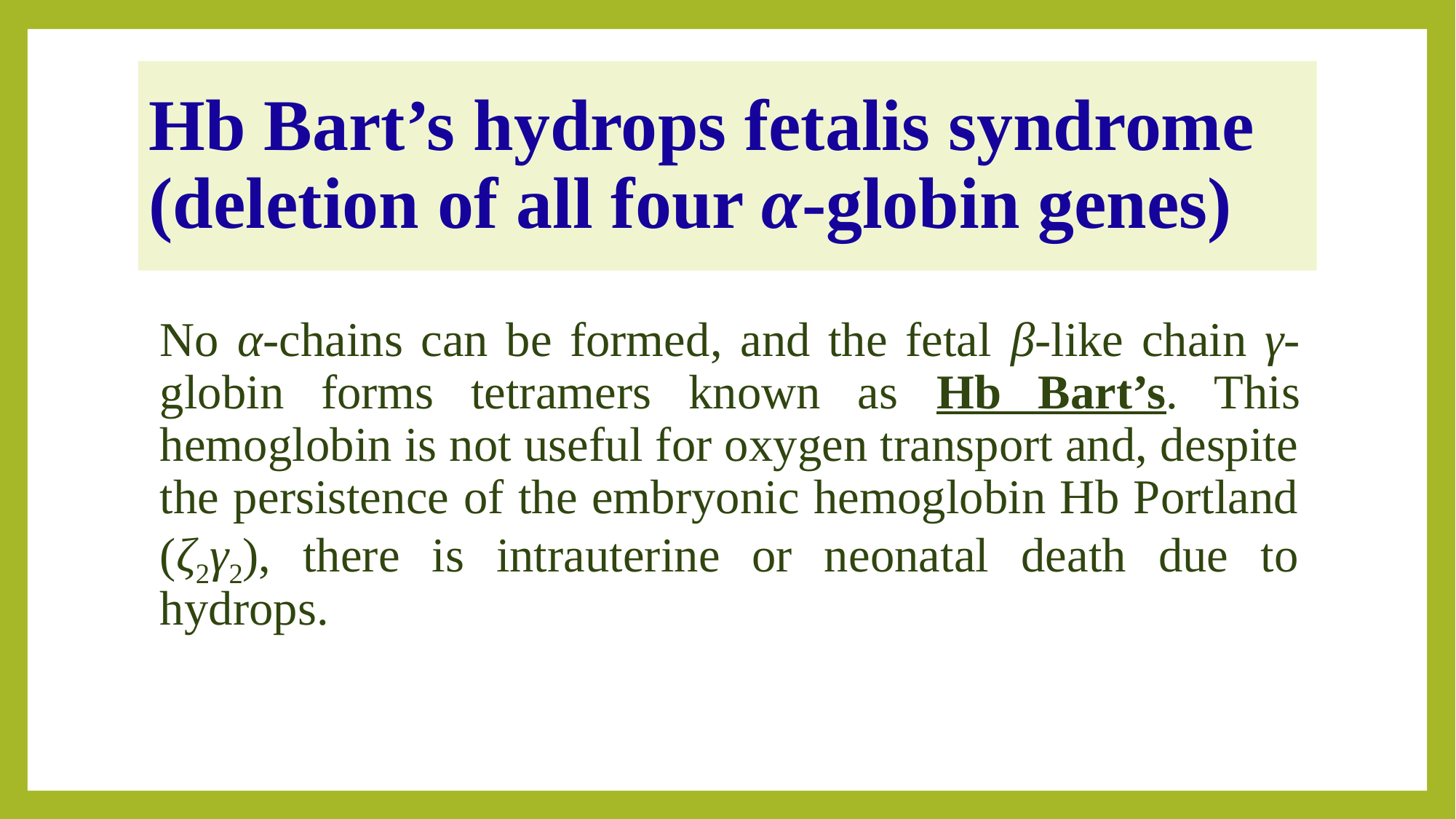

# Hb Bart’s hydrops fetalis syndrome (deletion of all four α-globin genes)
No α-chains can be formed, and the fetal β-like chain γ-globin forms tetramers known as Hb Bart’s. This hemoglobin is not useful for oxygen transport and, despite the persistence of the embryonic hemoglobin Hb Portland (ζ2γ2), there is intrauterine or neonatal death due to hydrops.